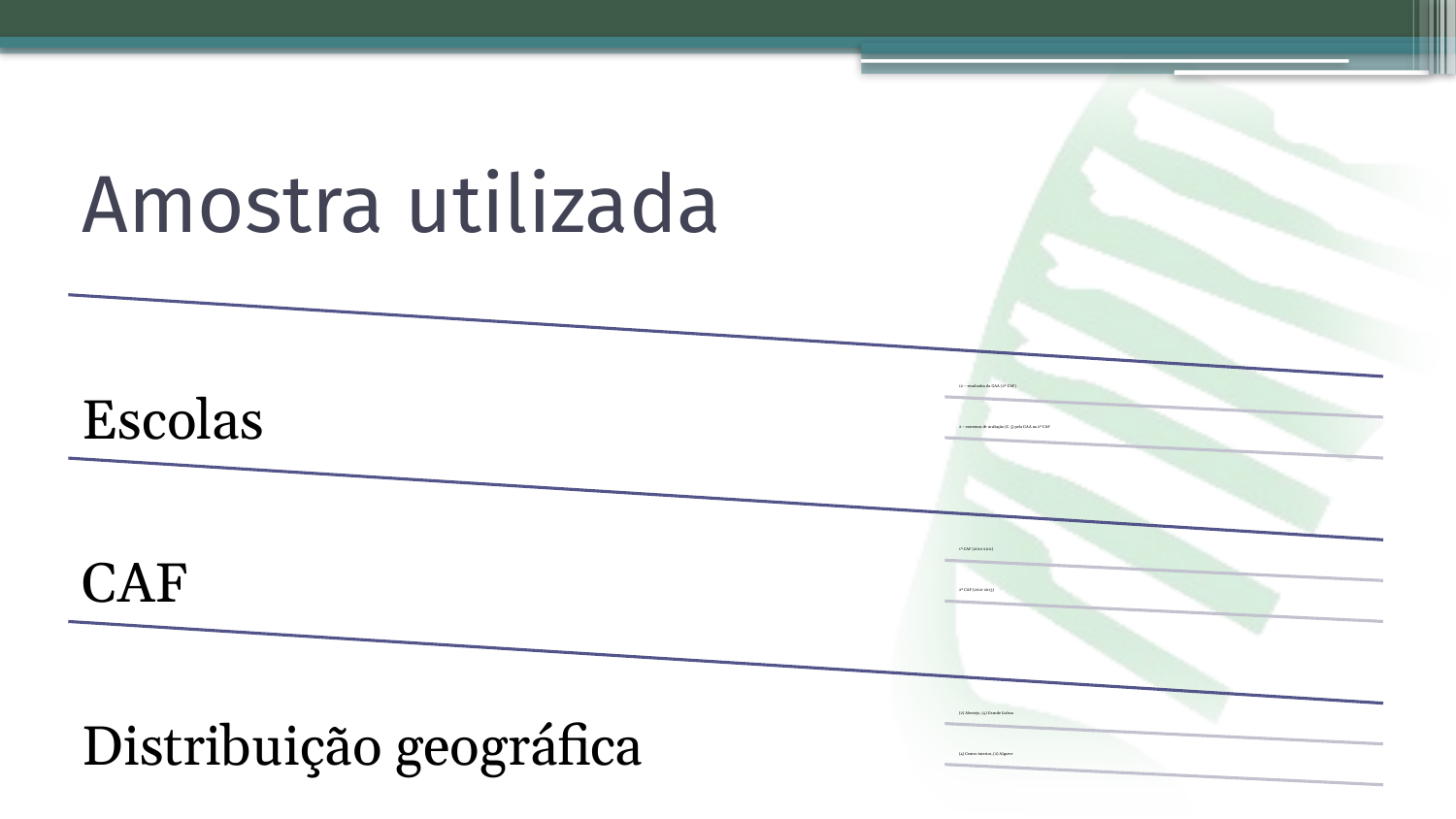

# Amostra utilizada
Escolas
12 – resultados da GAA (2ª CAF)
2 – extremos de avaliação (C. 5) pela GAA na 2ª CAF
CAF
1ª CAF (2010-2011)
2ª CAF (2012-2013)
Distribuição geográfica
(2) Alentejo, (4) Grande Lisboa
(4) Centro interior, (2) Algarve